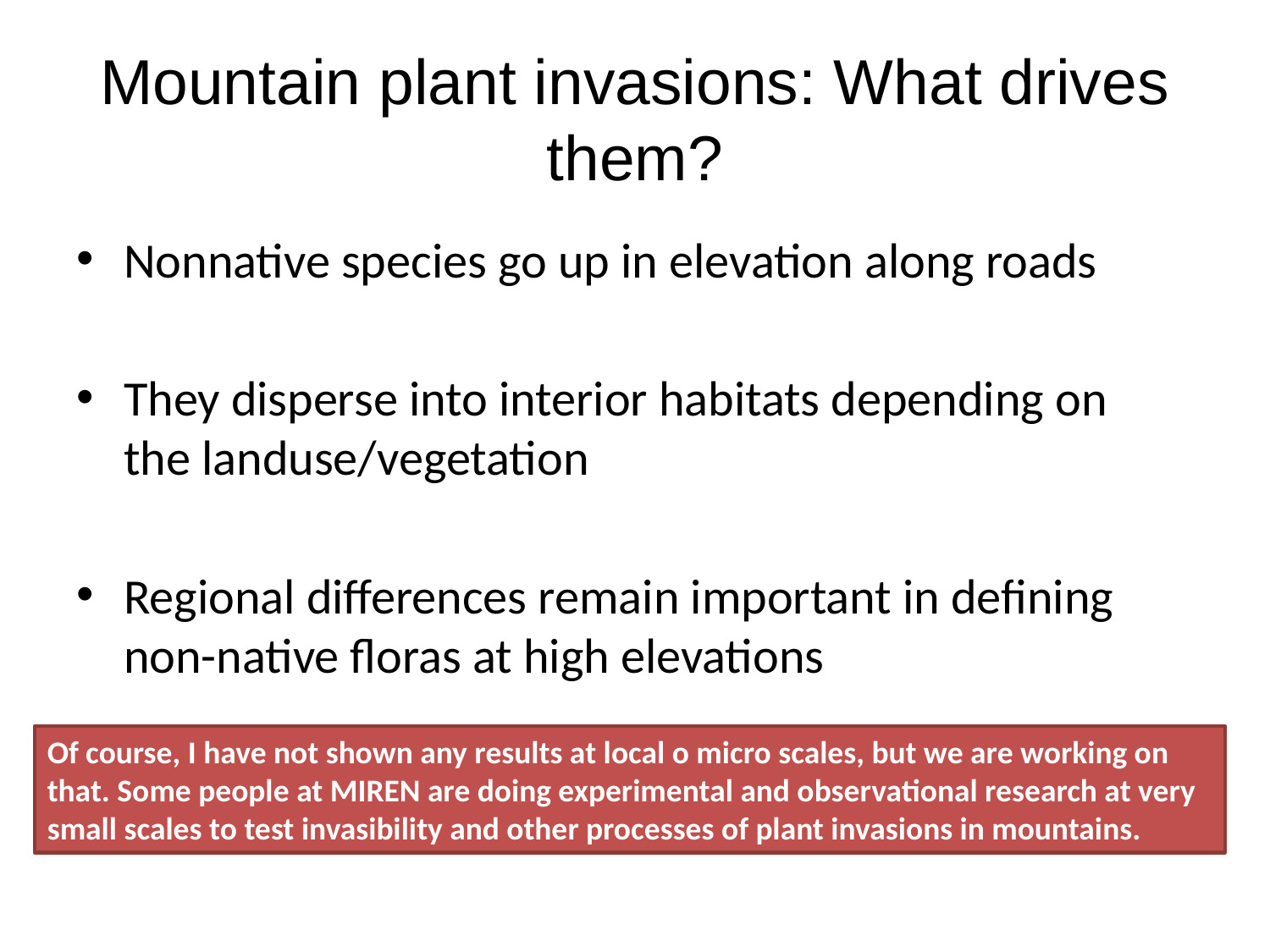

# Mountain plant invasions: What drives them?
Nonnative species go up in elevation along roads

They disperse into interior habitats depending on the landuse/vegetation

Regional differences remain important in defining non-native floras at high elevations

Of course, I have not shown any results at local o micro scales, but we are working on that. Some people at MIREN are doing experimental and observational research at very small scales to test invasibility and other processes of plant invasions in mountains.